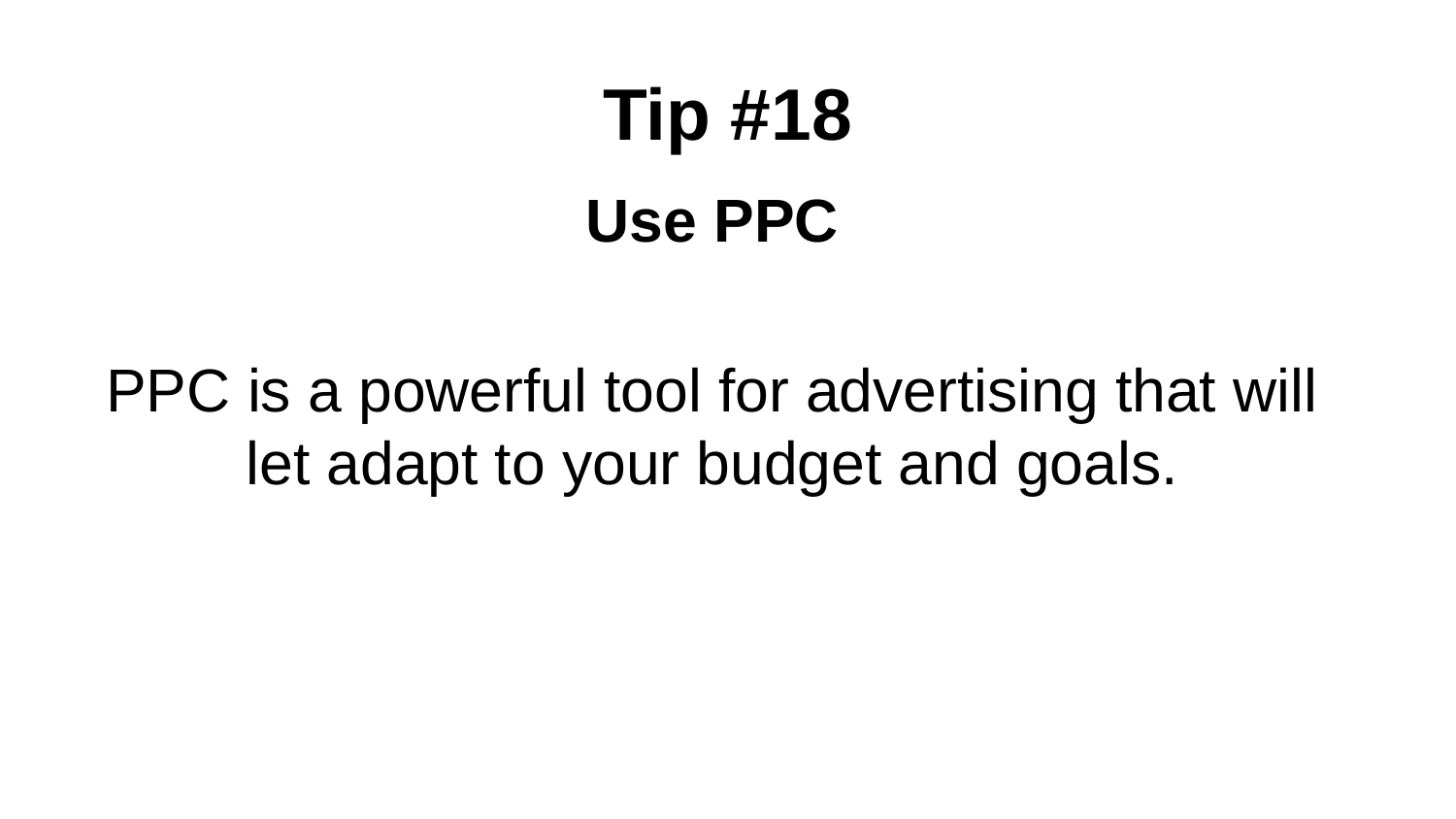

# Tip #18

Use PPC

PPC is a powerful tool for advertising that will let adapt to your budget and goals.